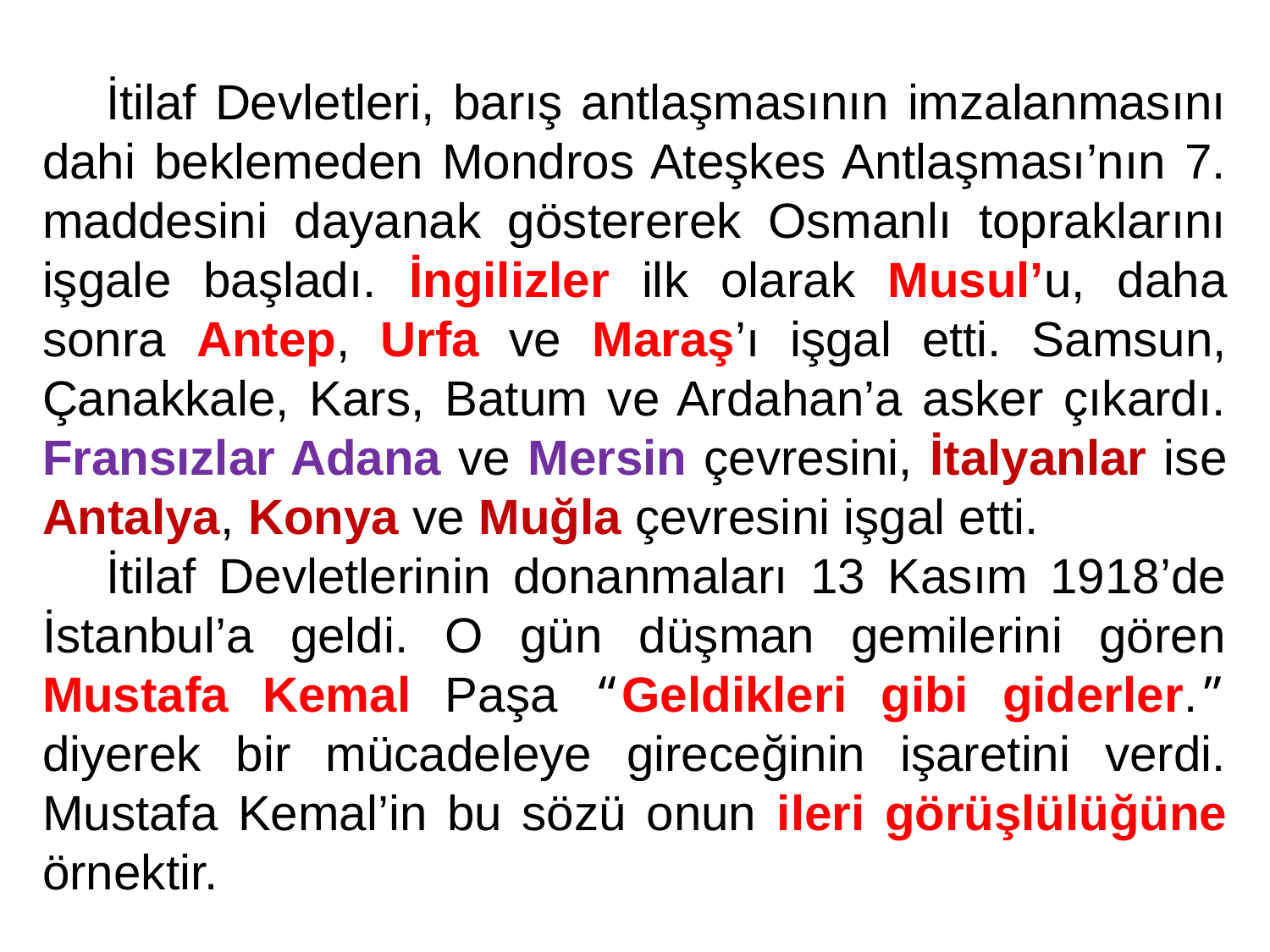

İtilaf Devletleri, barış antlaşmasının imzalanmasını dahi beklemeden Mondros Ateşkes Antlaşması’nın 7. maddesini dayanak göstererek Osmanlı topraklarını işgale başladı. İngilizler ilk olarak Musul’u, daha sonra Antep, Urfa ve Maraş’ı işgal etti. Samsun, Çanakkale, Kars, Batum ve Ardahan’a asker çıkardı. Fransızlar Adana ve Mersin çevresini, İtalyanlar ise Antalya, Konya ve Muğla çevresini işgal etti.
İtilaf Devletlerinin donanmaları 13 Kasım 1918’de İstanbul’a geldi. O gün düşman gemilerini gören Mustafa Kemal Paşa “Geldikleri gibi giderler.” diyerek bir mücadeleye gireceğinin işaretini verdi. Mustafa Kemal’in bu sözü onun ileri görüşlülüğüne örnektir.